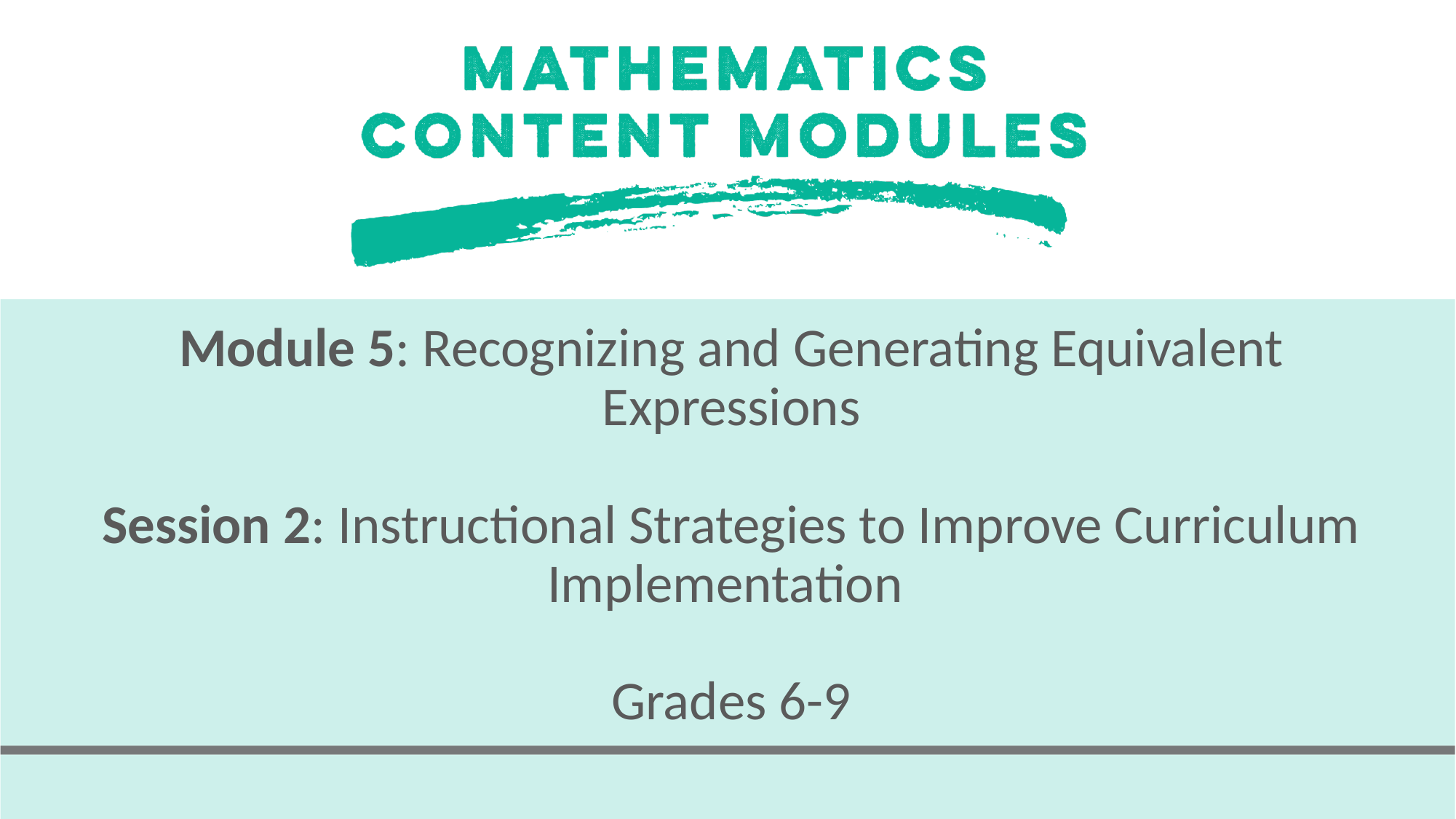

# Module 5: Recognizing and Generating Equivalent Expressions Session 2: Instructional Strategies to Improve Curriculum Implementation Grades 6-9